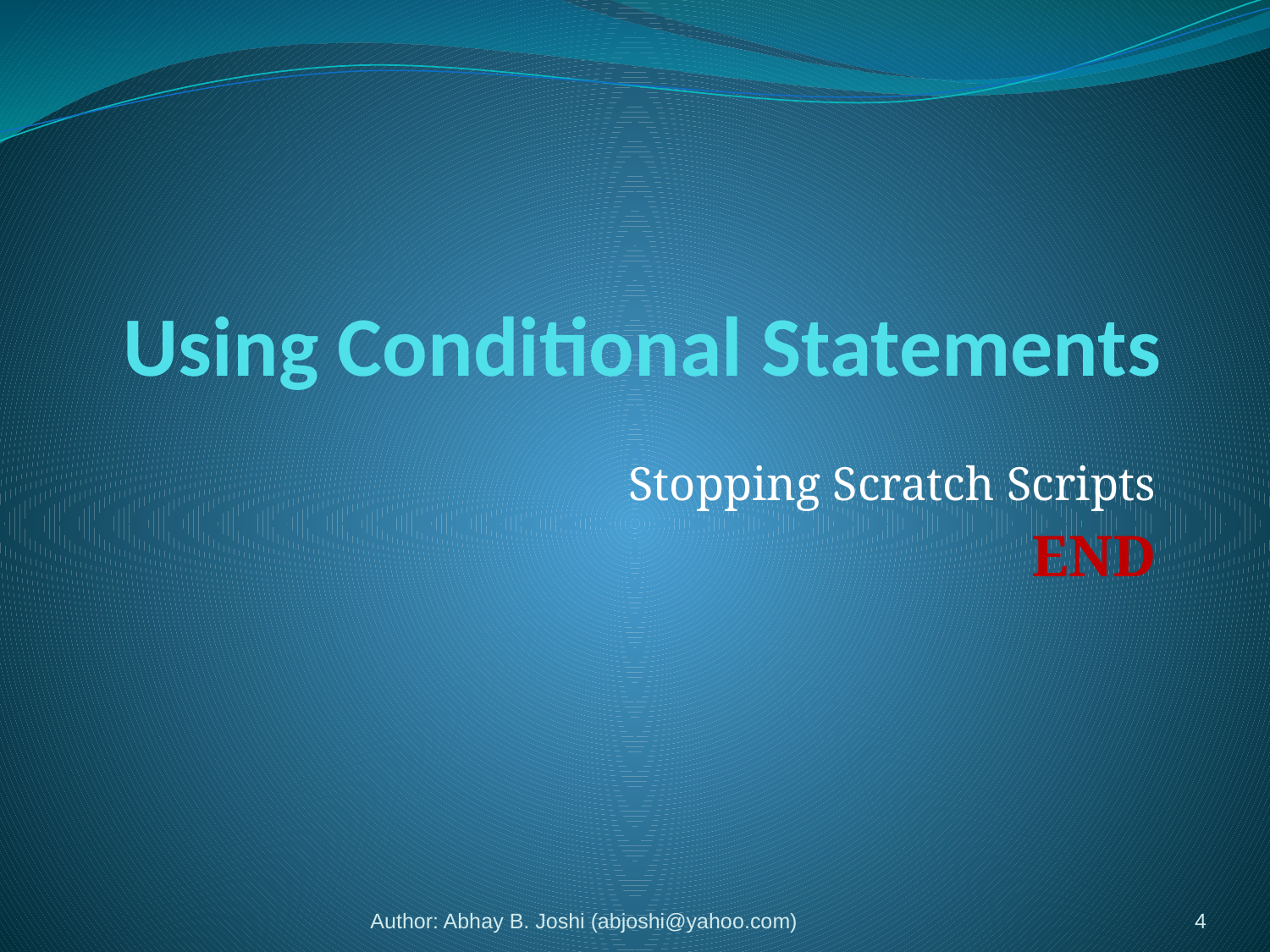

# Using Conditional Statements
Stopping Scratch Scripts
END
Author: Abhay B. Joshi (abjoshi@yahoo.com)
4